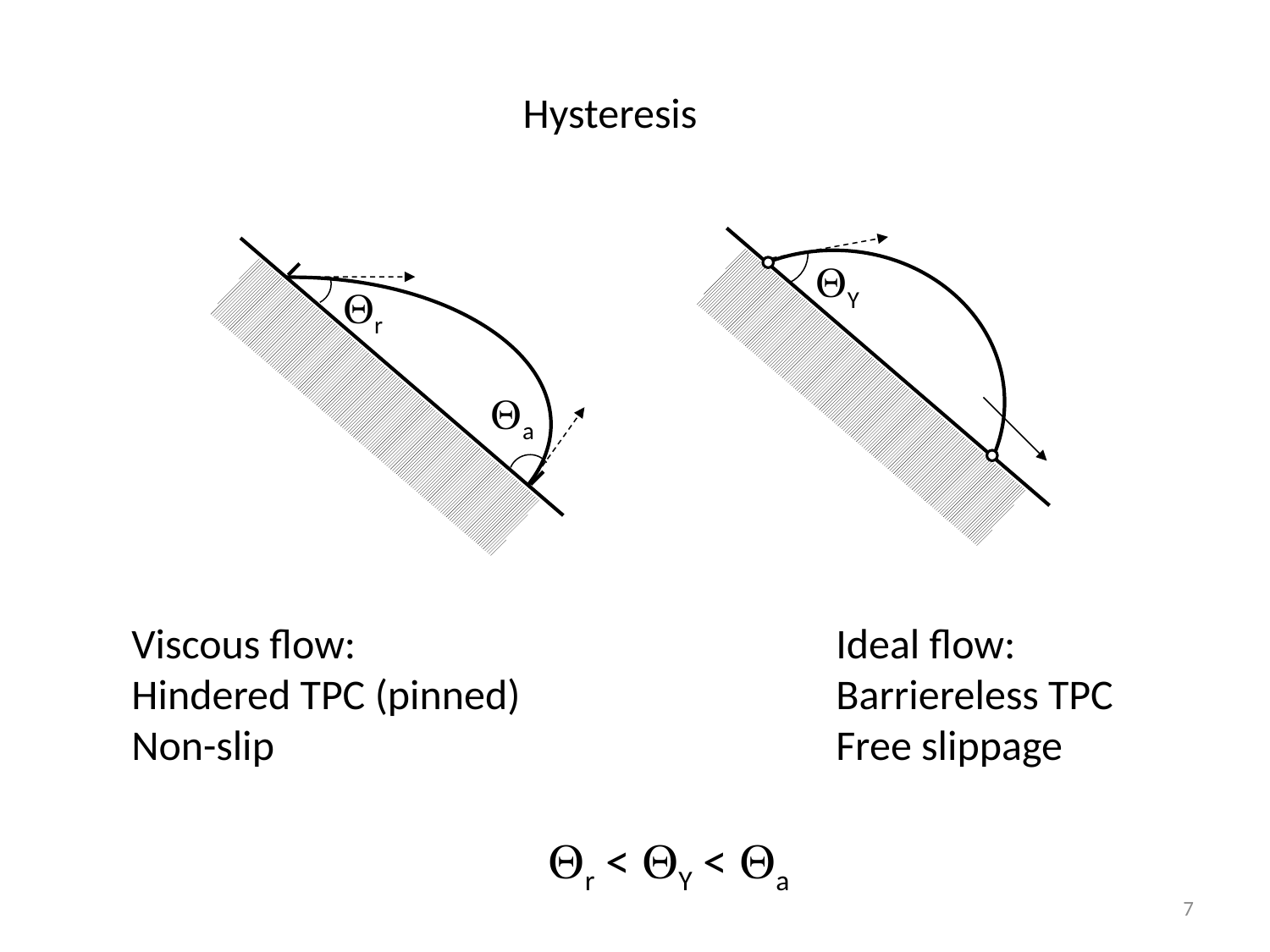

Hysteresis

ΘY

Θr

Θa

Viscous flow:
Hindered TPC (pinned)
Non-slip
Ideal flow: Barriereless TPC
Free slippage
Θr < ΘY < Θa
7